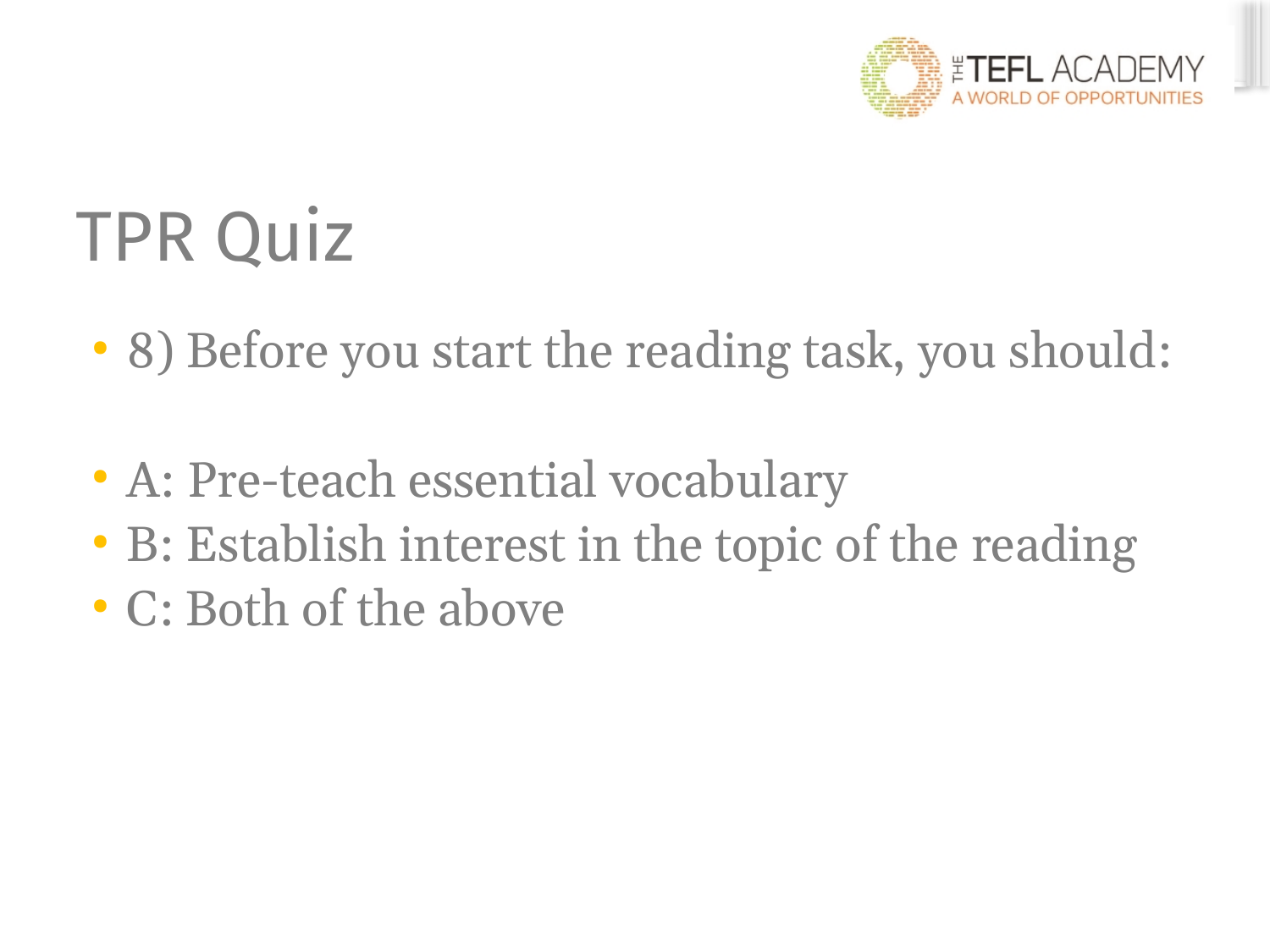

# TPR Quiz
8) Before you start the reading task, you should:

A: Pre-teach essential vocabulary
B: Establish interest in the topic of the reading
C: Both of the above